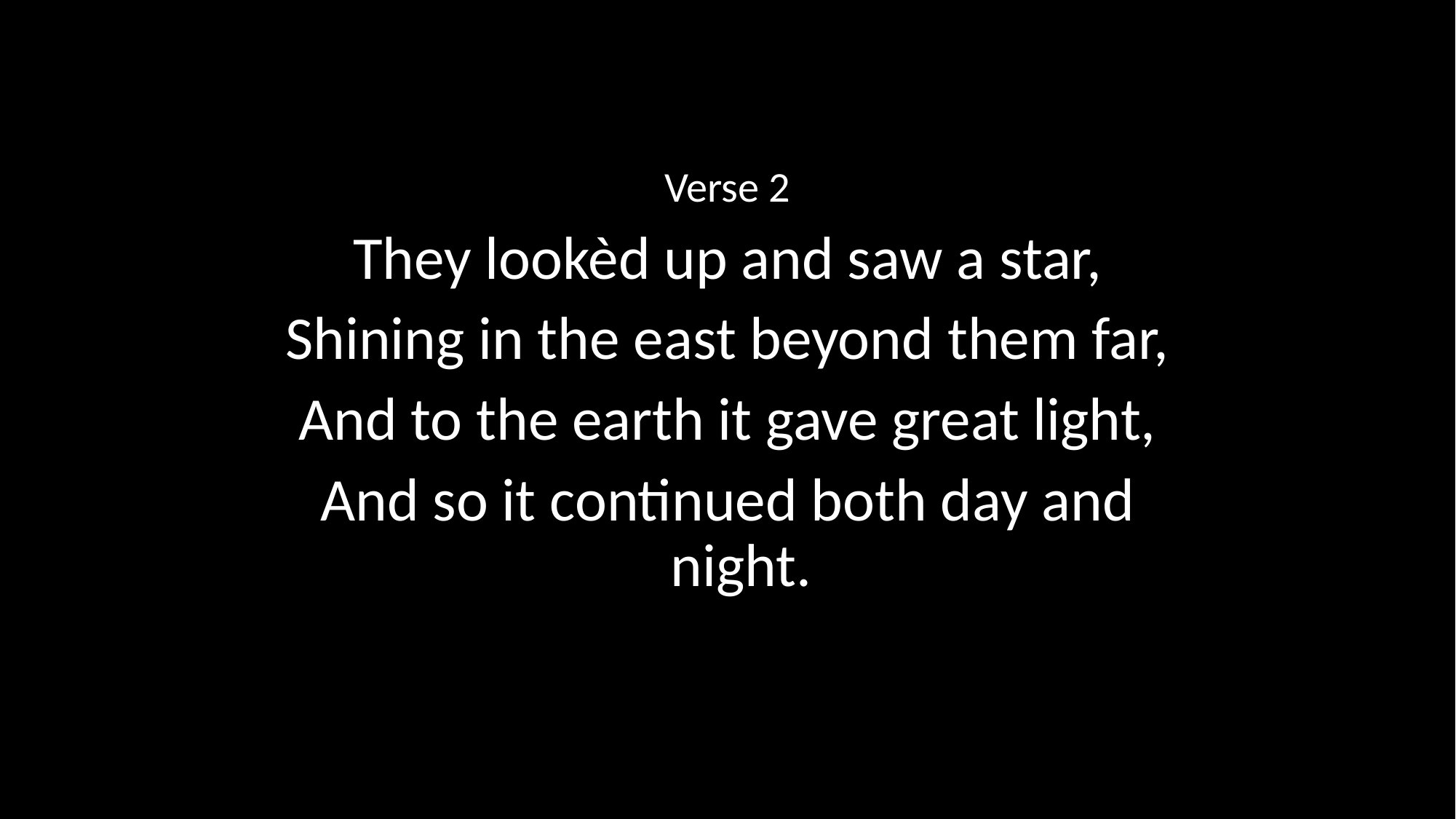

Verse 2
They lookèd up and saw a star,
Shining in the east beyond them far,
And to the earth it gave great light,
And so it continued both day and night.